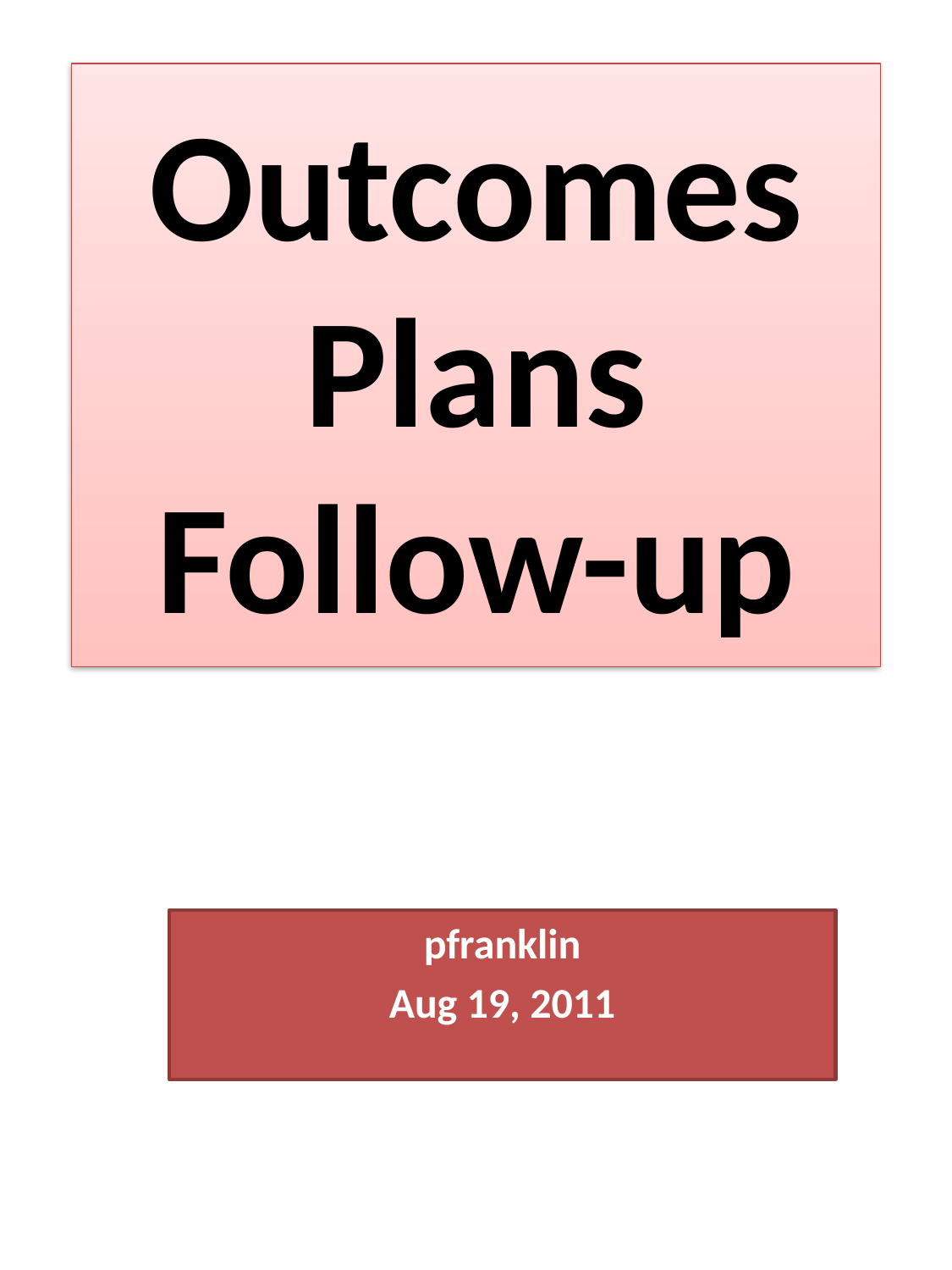

# Outcomes Plans Follow-up
pfranklin
Aug 19, 2011